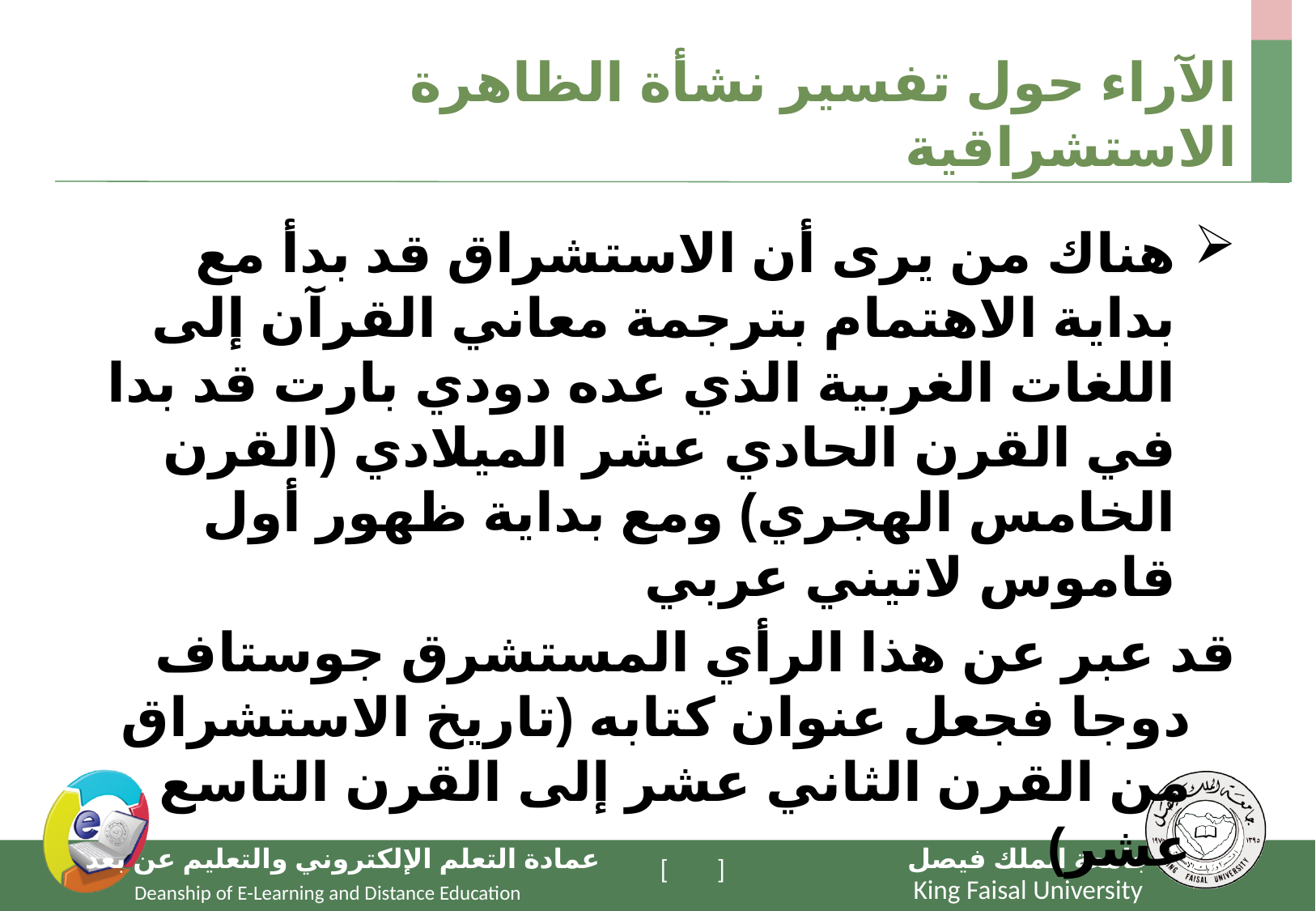

# الآراء حول تفسير نشأة الظاهرة الاستشراقية
هناك من يرى أن الاستشراق قد بدأ مع بداية الاهتمام بترجمة معاني القرآن إلى اللغات الغربية الذي عده دودي بارت قد بدا في القرن الحادي عشر الميلادي (القرن الخامس الهجري) ومع بداية ظهور أول قاموس لاتيني عربي
	قد عبر عن هذا الرأي المستشرق جوستاف دوجا فجعل عنوان كتابه (تاريخ الاستشراق من القرن الثاني عشر إلى القرن التاسع عشر)